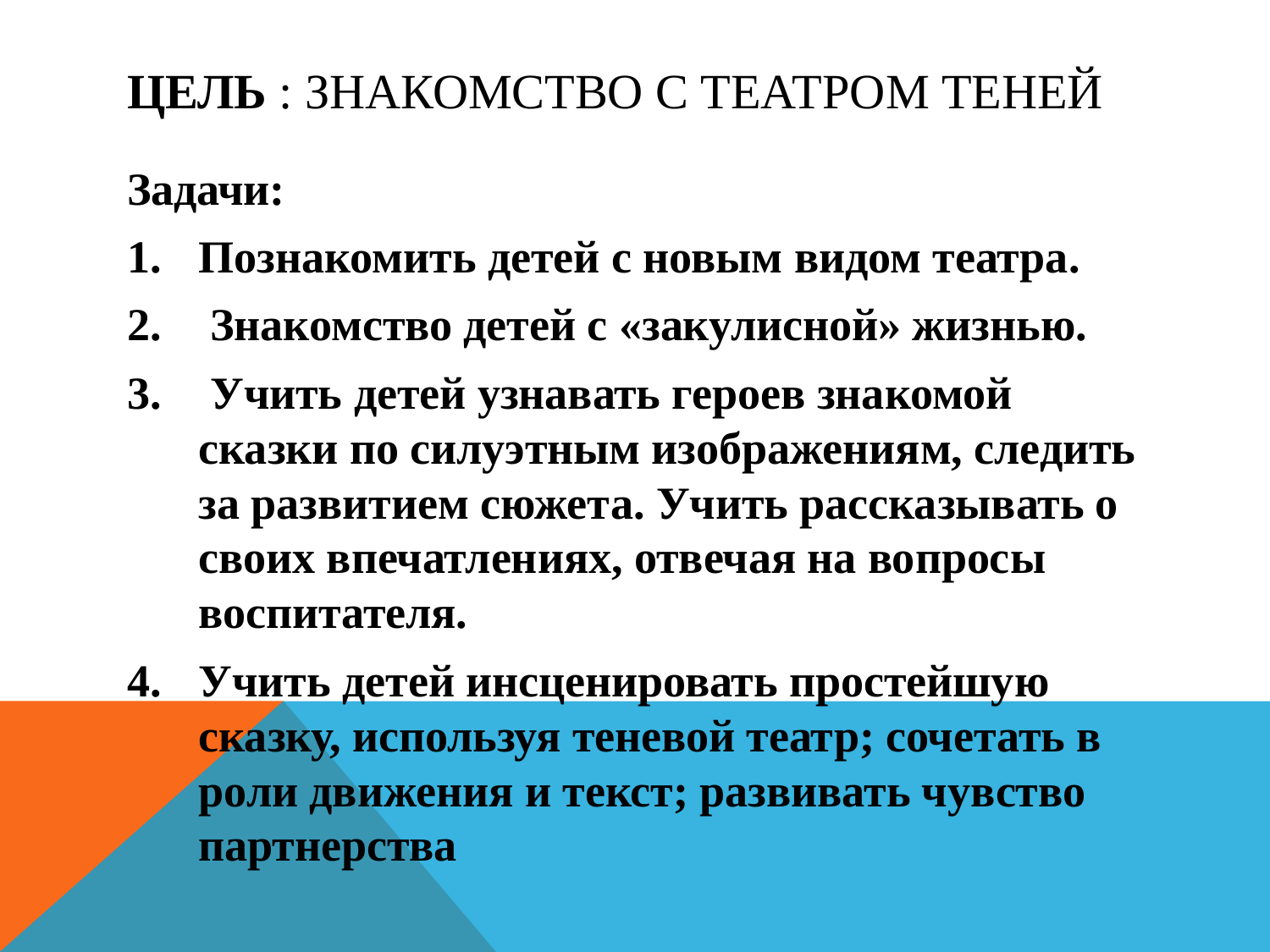

# ЦЕЛь : Знакомство с театром теней
Задачи:
Познакомить детей с новым видом театра.
 Знакомство детей с «закулисной» жизнью.
 Учить детей узнавать героев знакомой сказки по силуэтным изображениям, следить за развитием сюжета. Учить рассказывать о своих впечатлениях, отвечая на вопросы воспитателя.
Учить детей инсценировать простейшую сказку, используя теневой театр; сочетать в роли движения и текст; развивать чувство партнерства